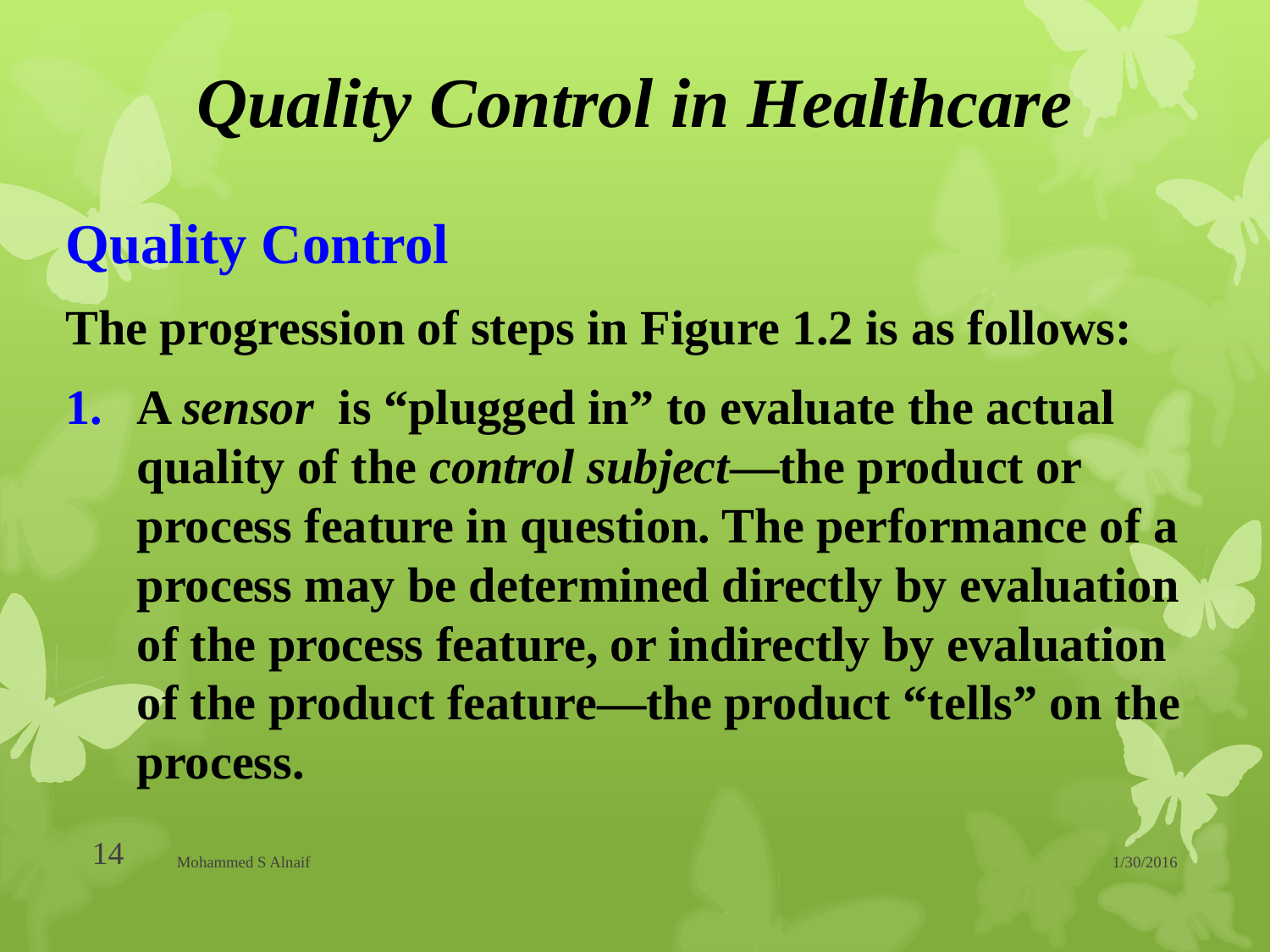

# Quality Control in Healthcare
Quality Control
The progression of steps in Figure 1.2 is as follows:
A sensor  is “plugged in” to evaluate the actual quality of the control subject—the product or process feature in question. The performance of a process may be determined directly by evaluation of the process feature, or indirectly by evaluation of the product feature—the product “tells” on the process.

14
Mohammed S Alnaif
1/30/2016